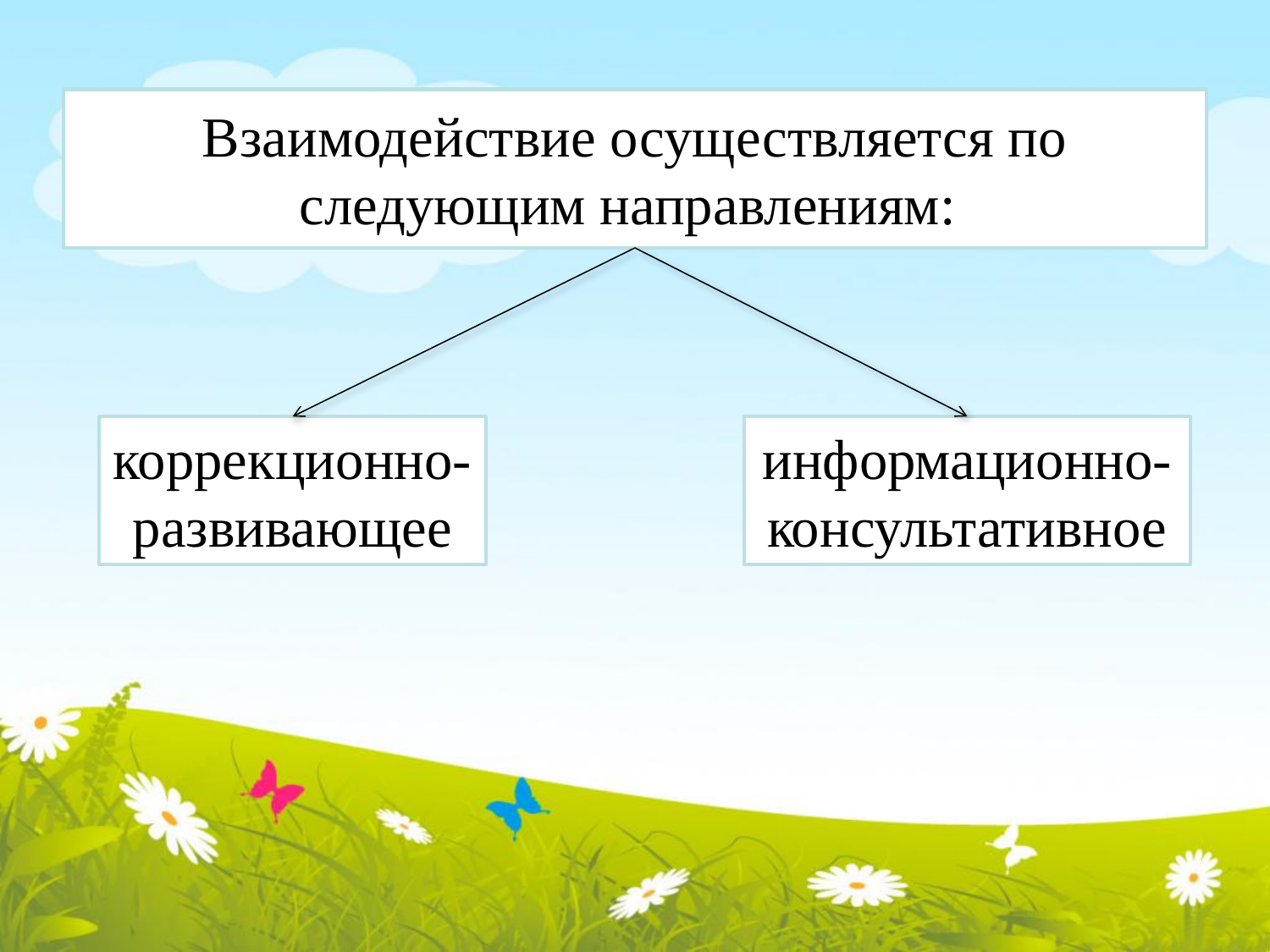

# Взаимодействие осуществляется по следующим направлениям:
коррекционно-развивающее
информационно-консультативное